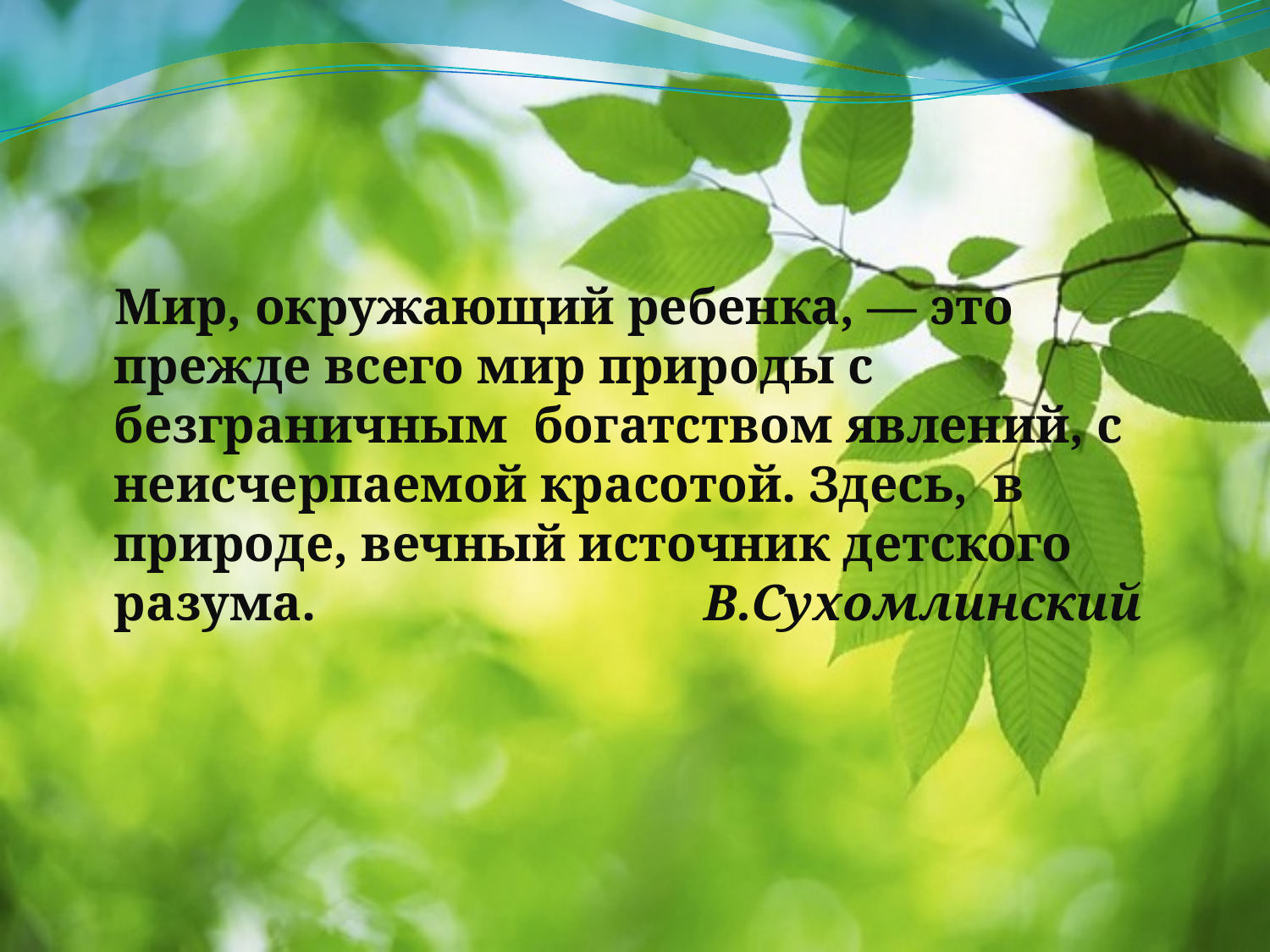

#
   Мир, окружающий ребенка, — это прежде всего мир природы с безграничным  богатством явлений, с неисчерпаемой красотой. Здесь,  в природе, вечный источник детского разума.                              В.Сухомлинский